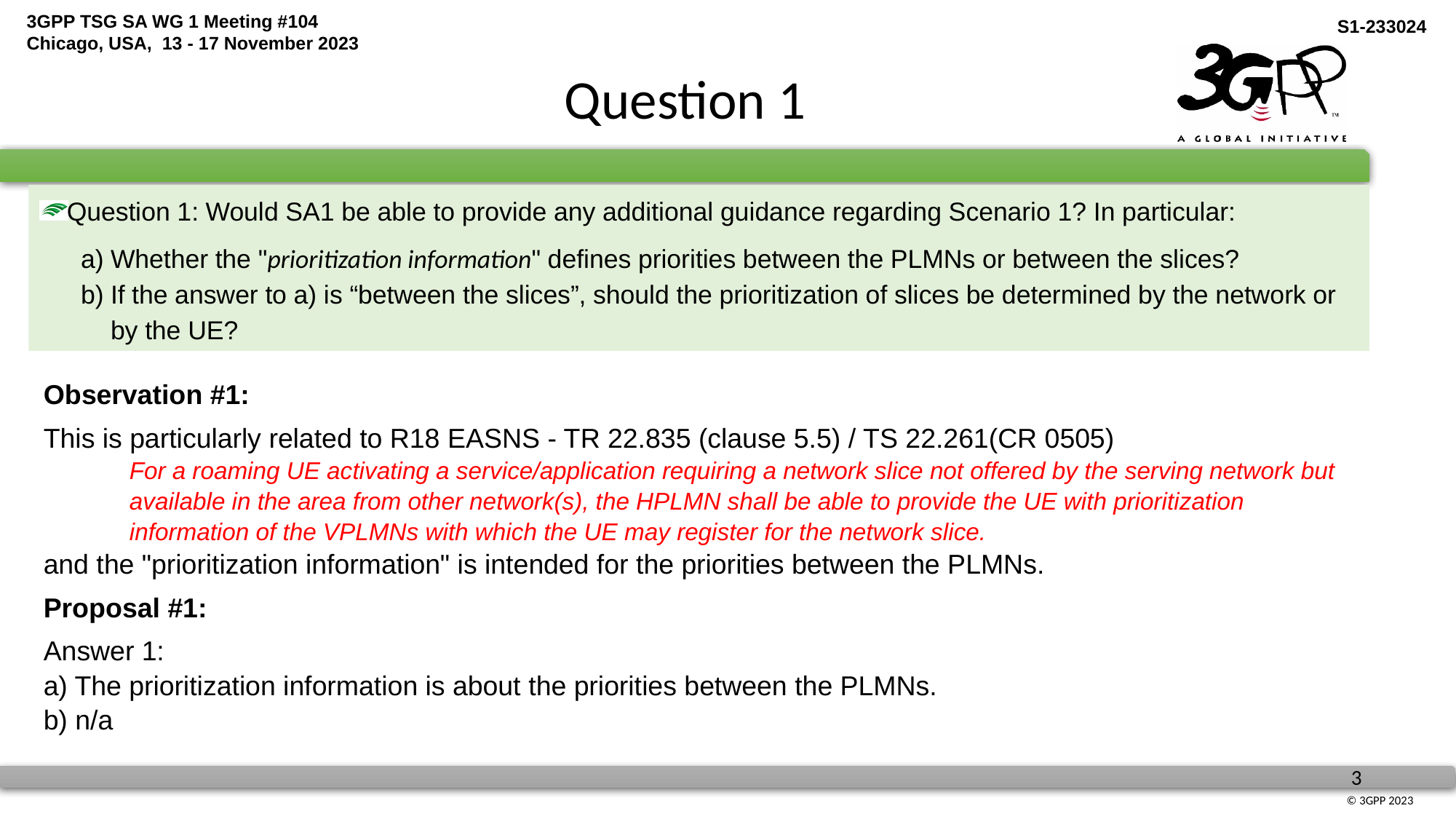

# Question 1
Question 1: Would SA1 be able to provide any additional guidance regarding Scenario 1? In particular:
Whether the "prioritization information" defines priorities between the PLMNs or between the slices?
If the answer to a) is “between the slices”, should the prioritization of slices be determined by the network or by the UE?
Observation #1:
This is particularly related to R18 EASNS - TR 22.835 (clause 5.5) / TS 22.261(CR 0505)
For a roaming UE activating a service/application requiring a network slice not offered by the serving network but available in the area from other network(s), the HPLMN shall be able to provide the UE with prioritization information of the VPLMNs with which the UE may register for the network slice.
and the "prioritization information" is intended for the priorities between the PLMNs.
Proposal #1:
Answer 1:
a) The prioritization information is about the priorities between the PLMNs.
b) n/a